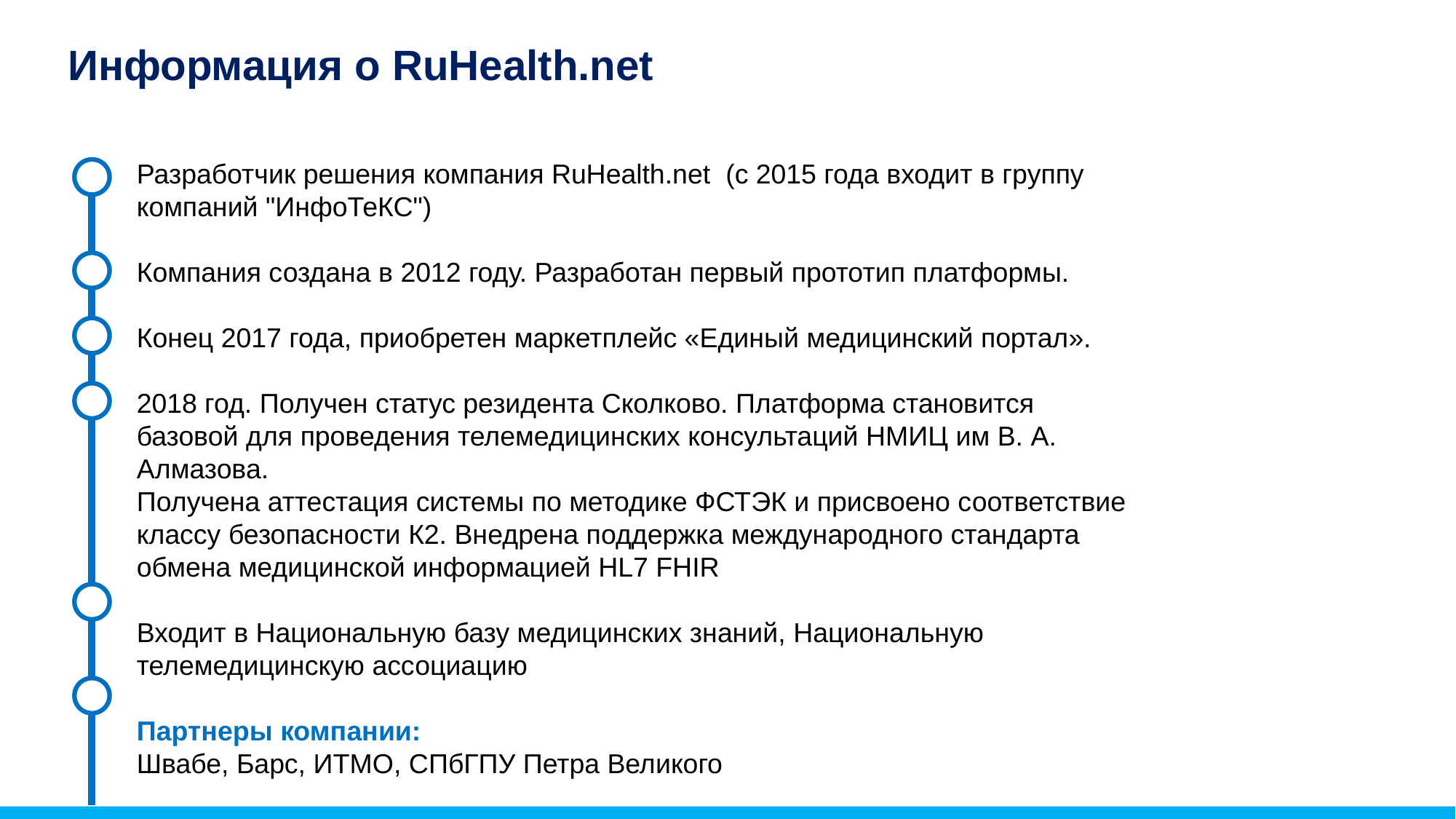

Информация о RuHealth.net
Разработчик решения компания RuHealth.net  (с 2015 года входит в группу компаний "ИнфоТеКС")

Компания создана в 2012 году. Разработан первый прототип платформы.

Конец 2017 года, приобретен маркетплейс «Единый медицинский портал».

2018 год. Получен статус резидента Сколково. Платформа становится базовой для проведения телемедицинских консультаций НМИЦ им В. А. Алмазова.
Получена аттестация системы по методике ФСТЭК и присвоено соответствие классу безопасности К2. Внедрена поддержка международного стандарта обмена медицинской информацией HL7 FHIR

Входит в Национальную базу медицинских знаний, Национальную телемедицинскую ассоциацию

Партнеры компании:
Швабе, Барс, ИТМО, СПбГПУ Петра Великого